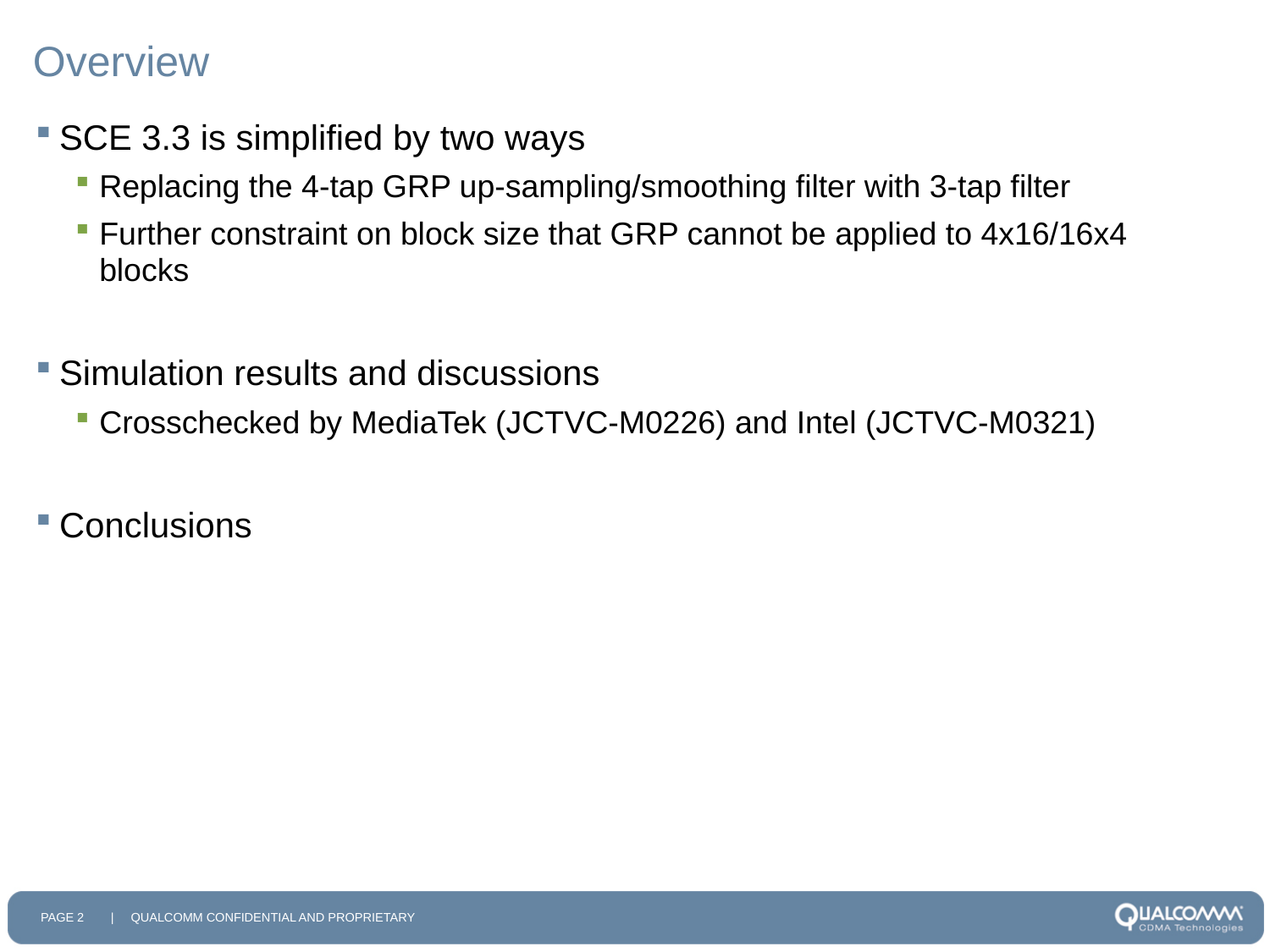

# Overview
SCE 3.3 is simplified by two ways
Replacing the 4-tap GRP up-sampling/smoothing filter with 3-tap filter
Further constraint on block size that GRP cannot be applied to 4x16/16x4 blocks

Simulation results and discussions
Crosschecked by MediaTek (JCTVC-M0226) and Intel (JCTVC-M0321)

Conclusions